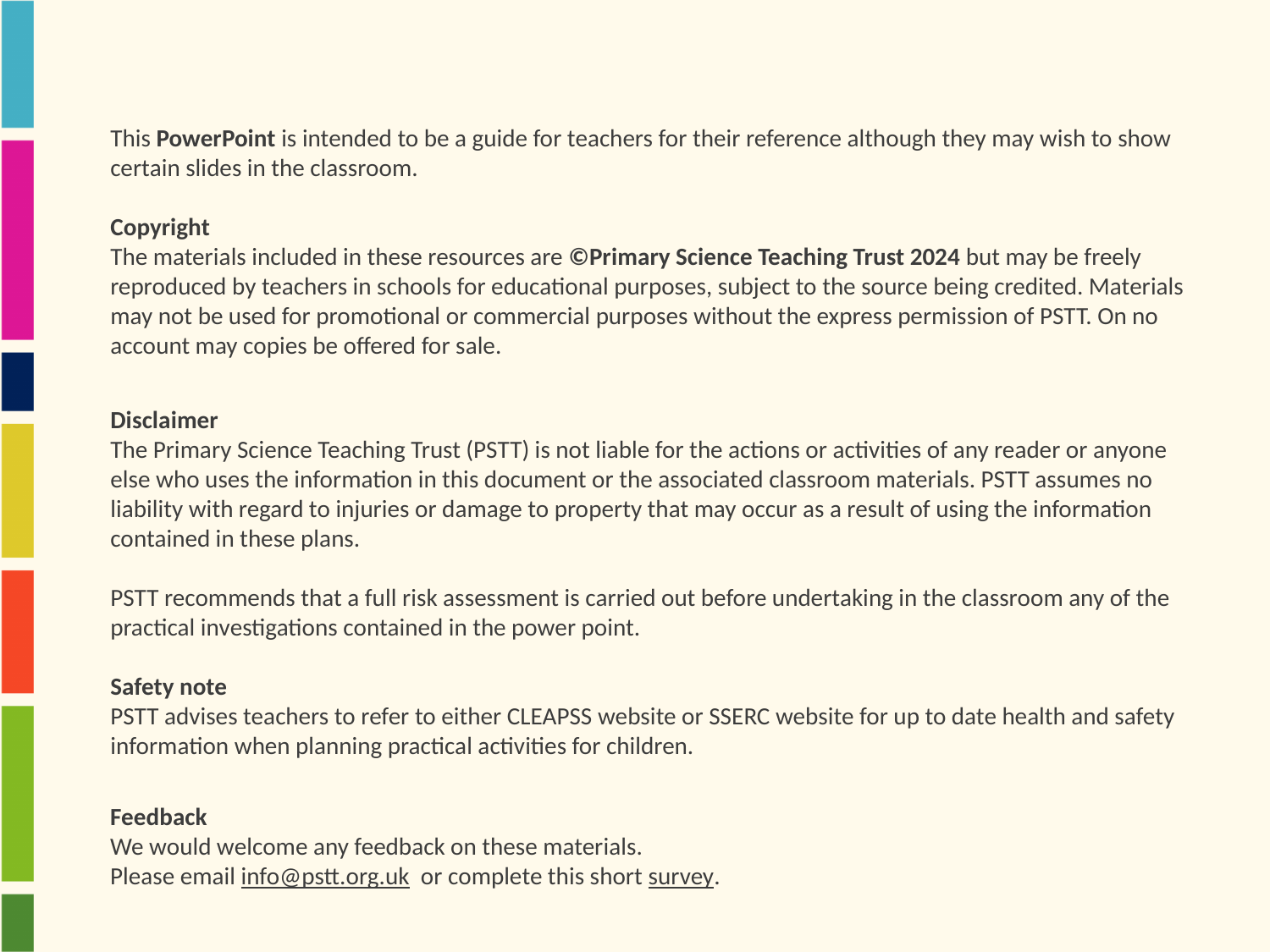

This PowerPoint is intended to be a guide for teachers for their reference although they may wish to show certain slides in the classroom.

Copyright
The materials included in these resources are ©Primary Science Teaching Trust 2024 but may be freely reproduced by teachers in schools for educational purposes, subject to the source being credited. Materials may not be used for promotional or commercial purposes without the express permission of PSTT. On no account may copies be offered for sale.
Disclaimer
The Primary Science Teaching Trust (PSTT) is not liable for the actions or activities of any reader or anyone else who uses the information in this document or the associated classroom materials. PSTT assumes no liability with regard to injuries or damage to property that may occur as a result of using the information contained in these plans.

PSTT recommends that a full risk assessment is carried out before undertaking in the classroom any of the practical investigations contained in the power point.

Safety note
PSTT advises teachers to refer to either CLEAPSS website or SSERC website for up to date health and safety information when planning practical activities for children.
Feedback
We would welcome any feedback on these materials.
Please email info@pstt.org.uk  or complete this short survey.